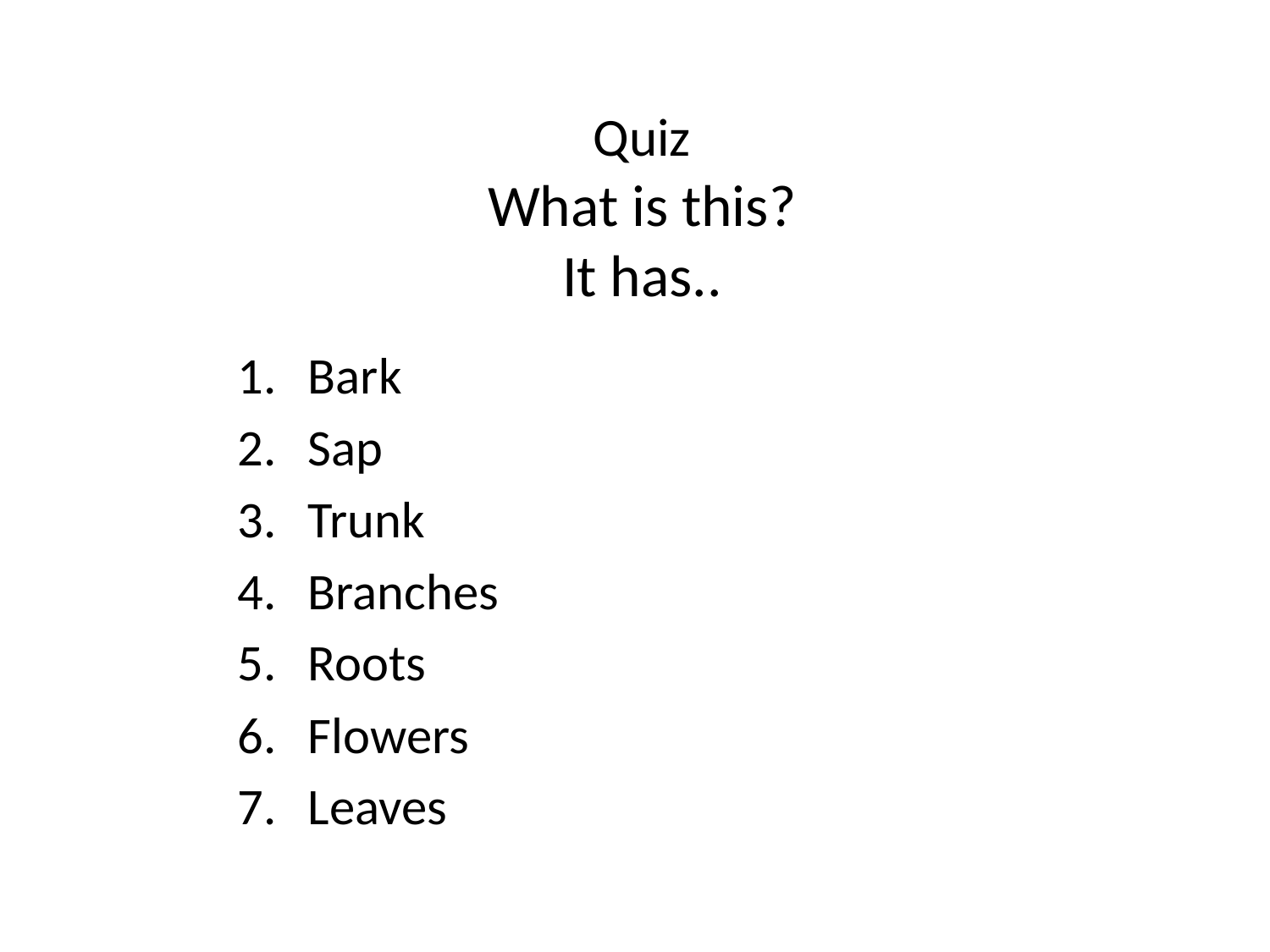

Quiz
What is this?
It has..
Bark
Sap
Trunk
Branches
Roots
Flowers
Leaves